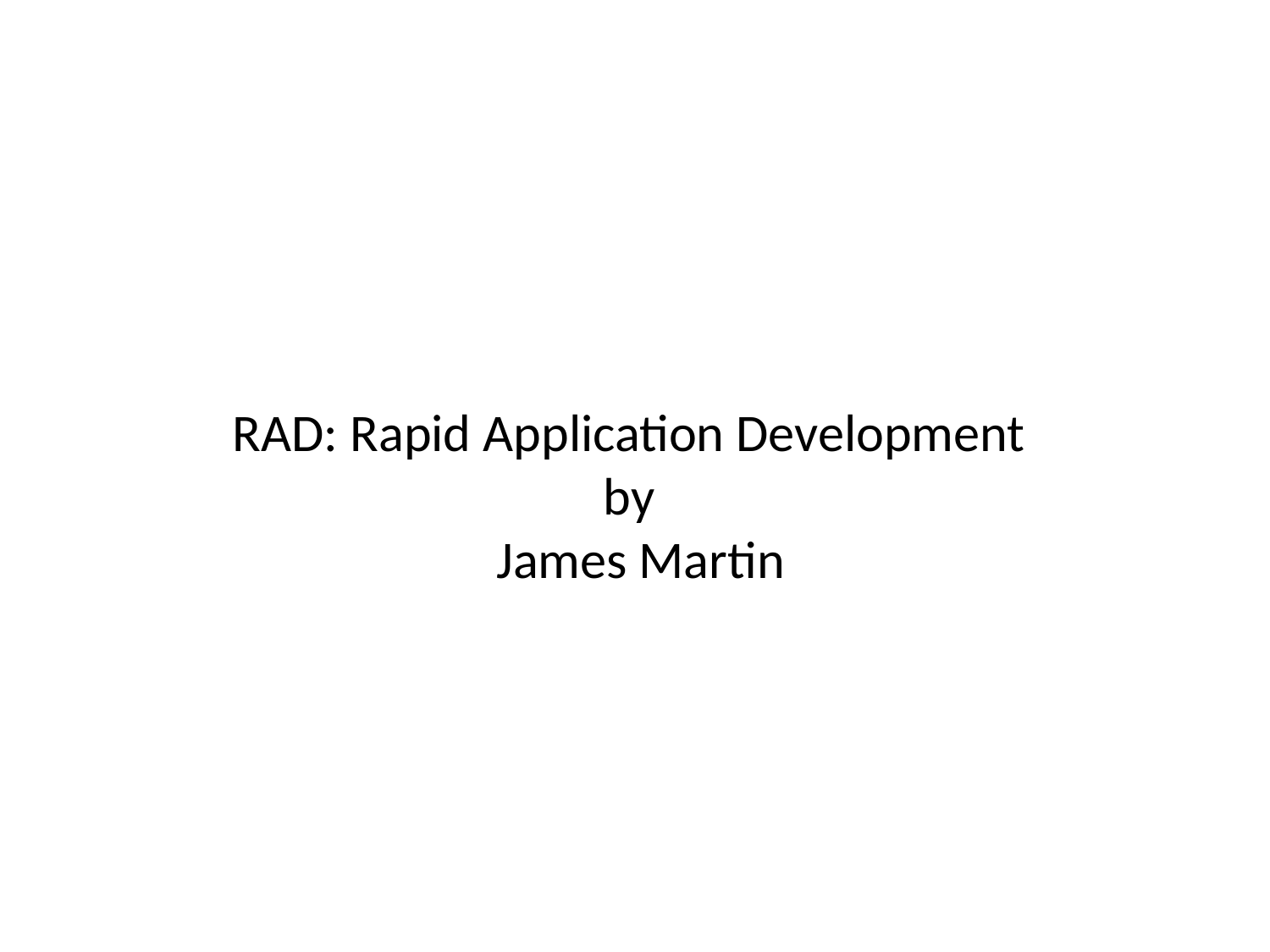

# RAD: Rapid Application Development by James Martin